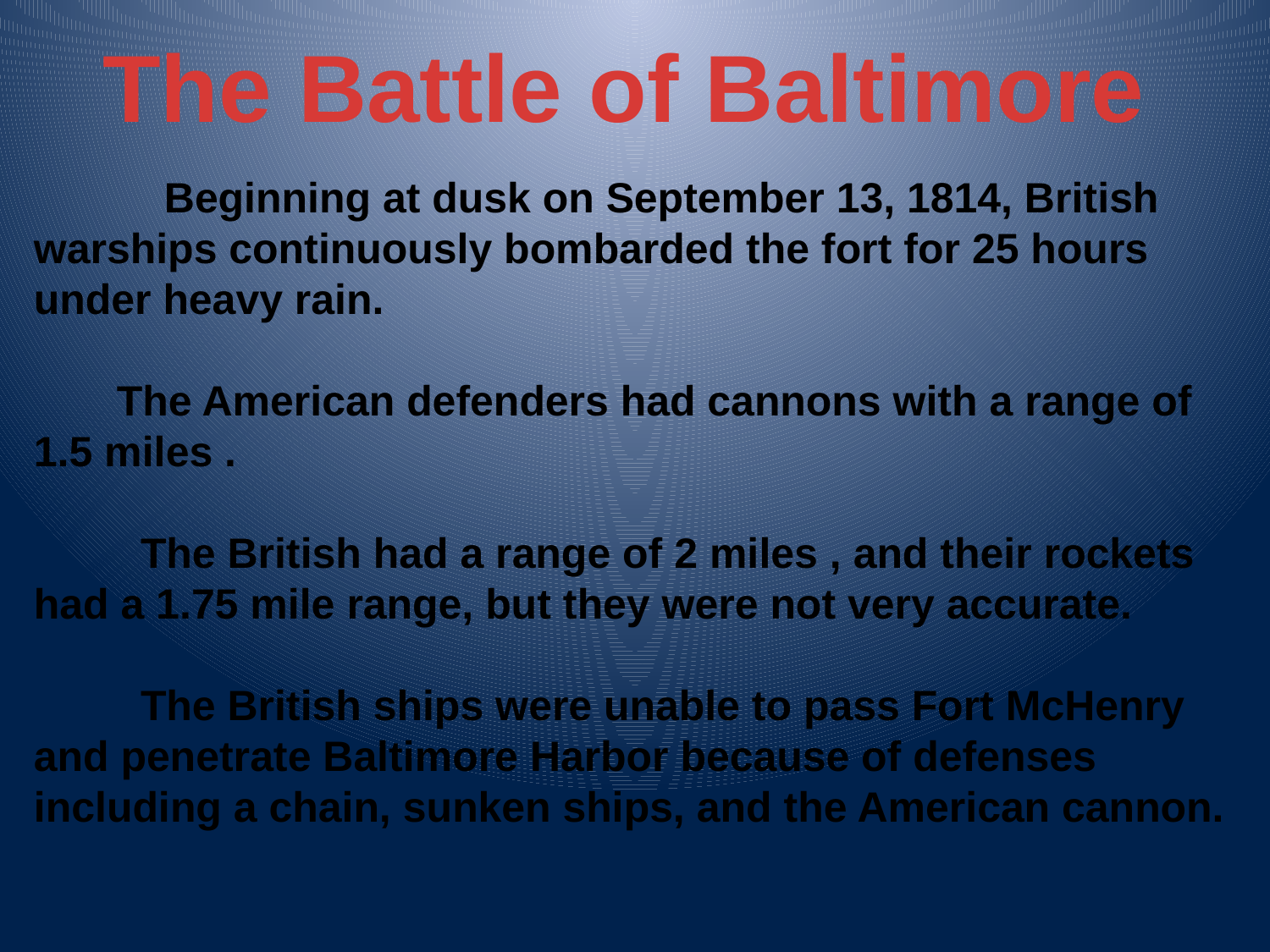

The Battle of Baltimore

           Beginning at dusk on September 13, 1814, British warships continuously bombarded the fort for 25 hours under heavy rain.

       The American defenders had cannons with a range of 1.5 miles .

         The British had a range of 2 miles , and their rockets had a 1.75 mile range, but they were not very accurate.

         The British ships were unable to pass Fort McHenry and penetrate Baltimore Harbor because of defenses including a chain, sunken ships, and the American cannon.